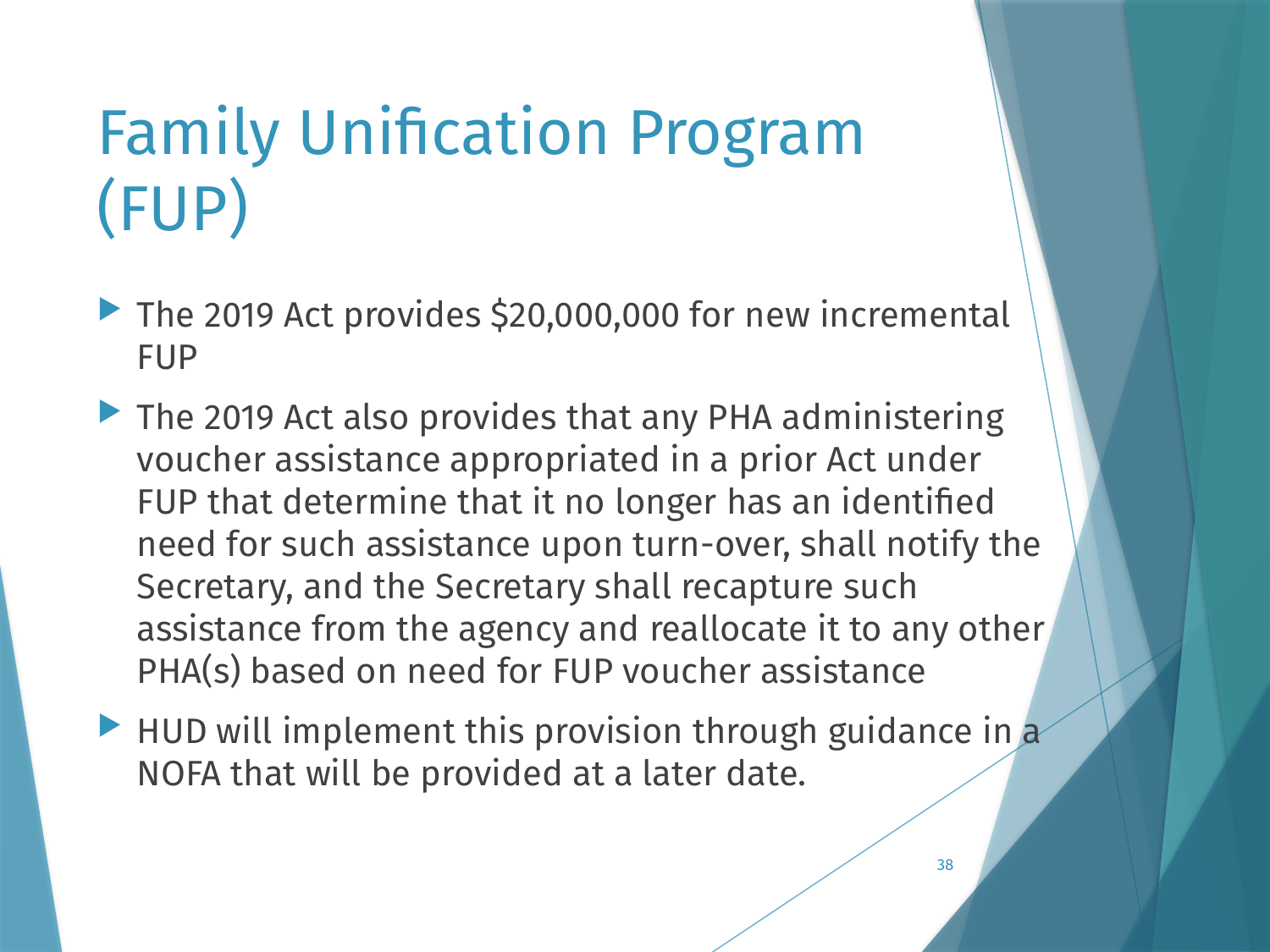

# Family Unification Program (FUP)
The 2019 Act provides $20,000,000 for new incremental FUP
The 2019 Act also provides that any PHA administering voucher assistance appropriated in a prior Act under FUP that determine that it no longer has an identified need for such assistance upon turn-over, shall notify the Secretary, and the Secretary shall recapture such assistance from the agency and reallocate it to any other PHA(s) based on need for FUP voucher assistance
HUD will implement this provision through guidance in a NOFA that will be provided at a later date.
38